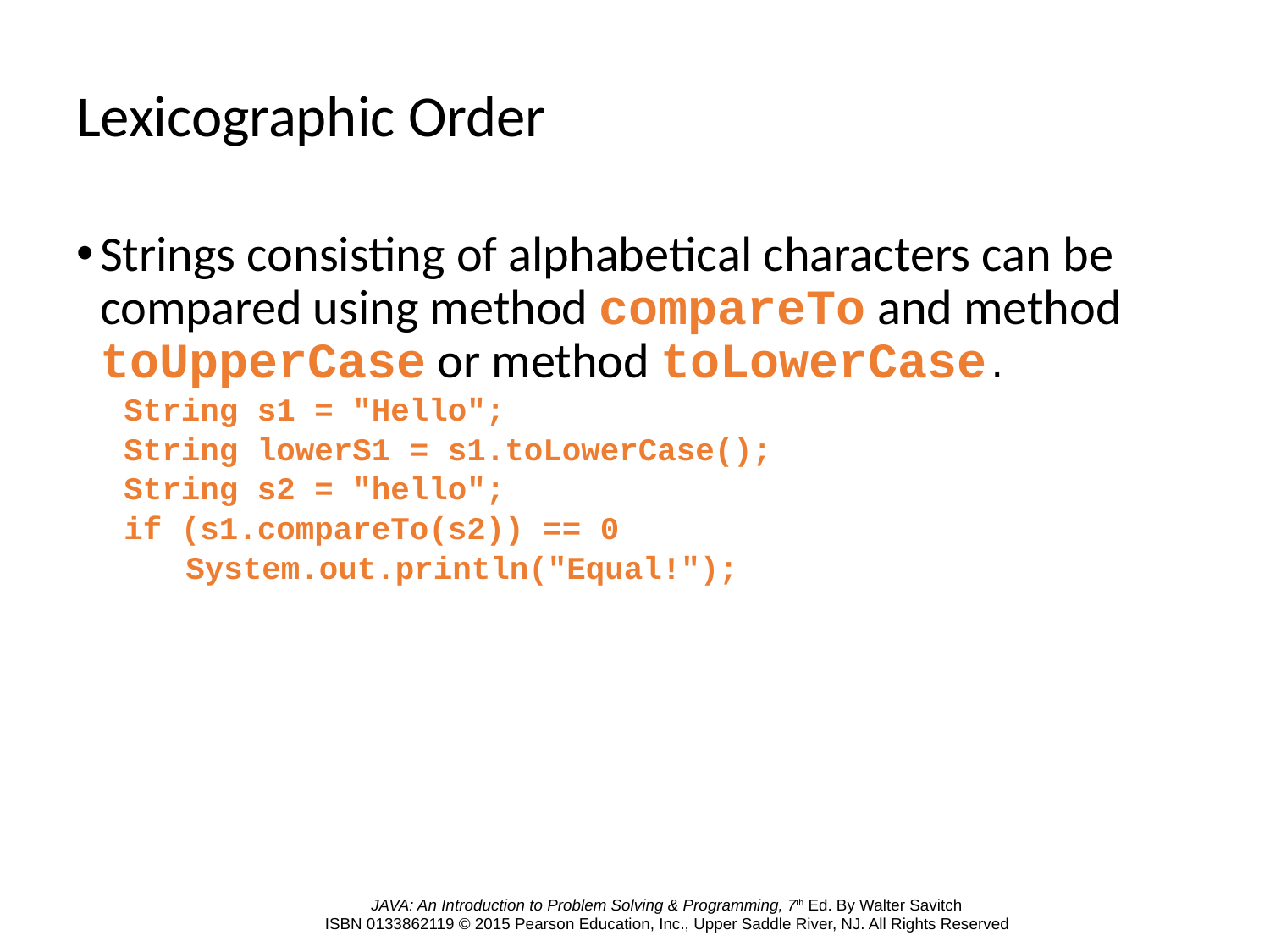

# Lexicographic Order
Strings consisting of alphabetical characters can be compared using method compareTo and method toUpperCase or method toLowerCase.
String s1 = "Hello";
String lowerS1 = s1.toLowerCase();
String s2 = "hello";
if (s1.compareTo(s2)) == 0
	  System.out.println("Equal!");